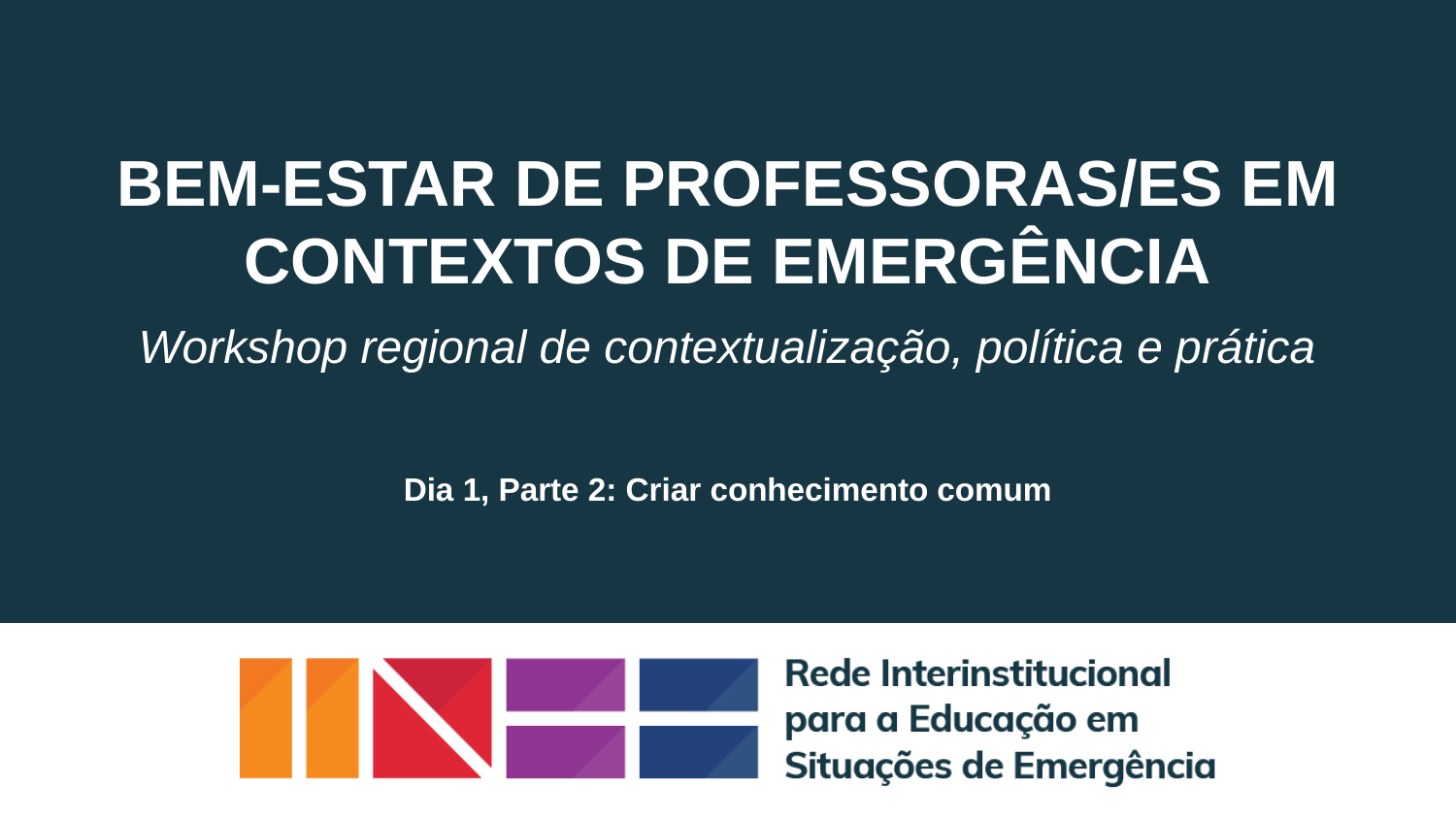

# BEM-ESTAR DE PROFESSORAS/ES EM CONTEXTOS DE EMERGÊNCIA
Workshop regional de contextualização, política e prática

Dia 1, Parte 2: Criar conhecimento comum